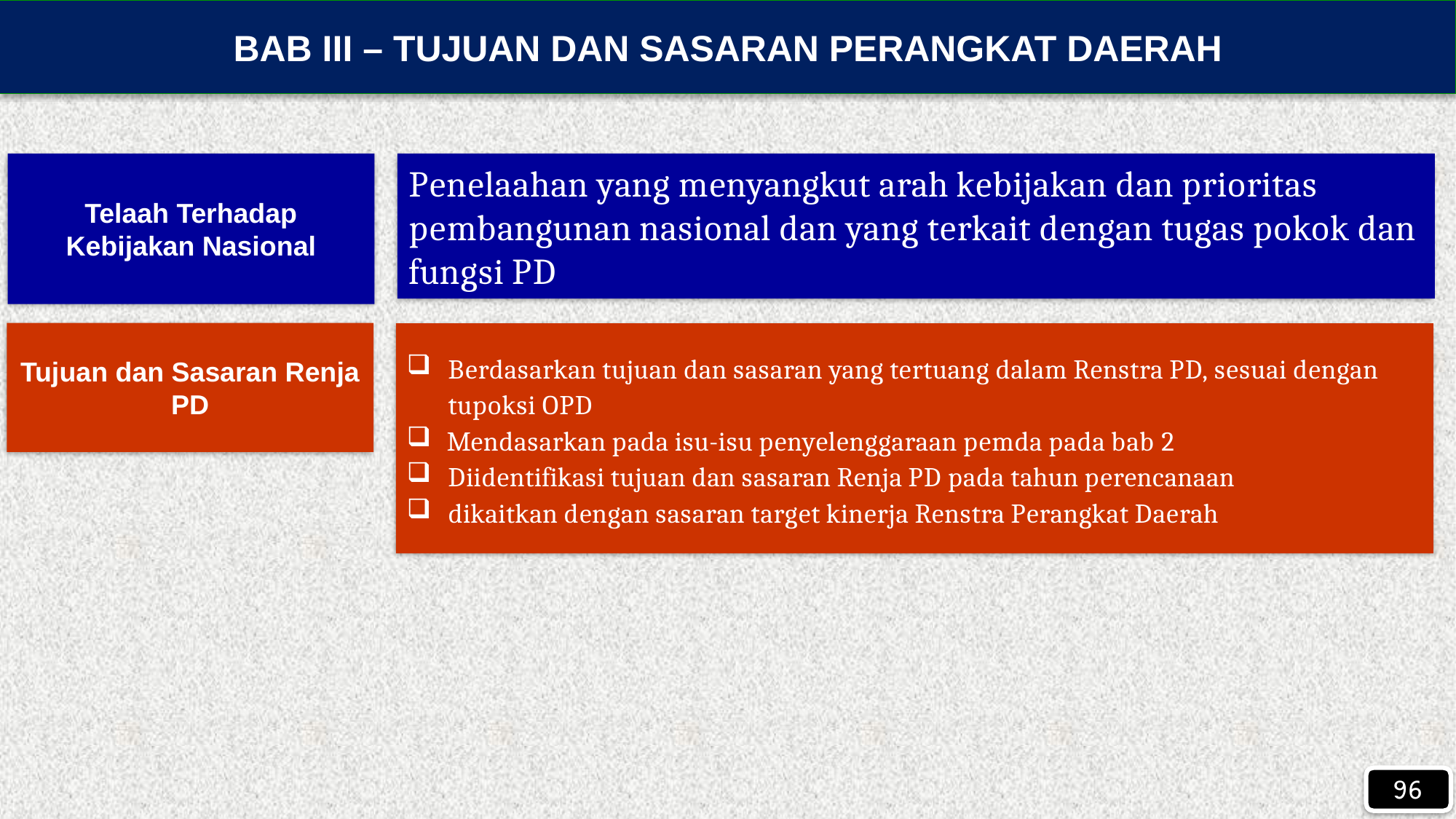

BAB III – TUJUAN DAN SASARAN PERANGKAT DAERAH
Telaah Terhadap Kebijakan Nasional
Penelaahan yang menyangkut arah kebijakan dan prioritas pembangunan nasional dan yang terkait dengan tugas pokok dan fungsi PD
Tujuan dan Sasaran Renja PD
Berdasarkan tujuan dan sasaran yang tertuang dalam Renstra PD, sesuai dengan tupoksi OPD
Mendasarkan pada isu-isu penyelenggaraan pemda pada bab 2
Diidentifikasi tujuan dan sasaran Renja PD pada tahun perencanaan
dikaitkan dengan sasaran target kinerja Renstra Perangkat Daerah
96